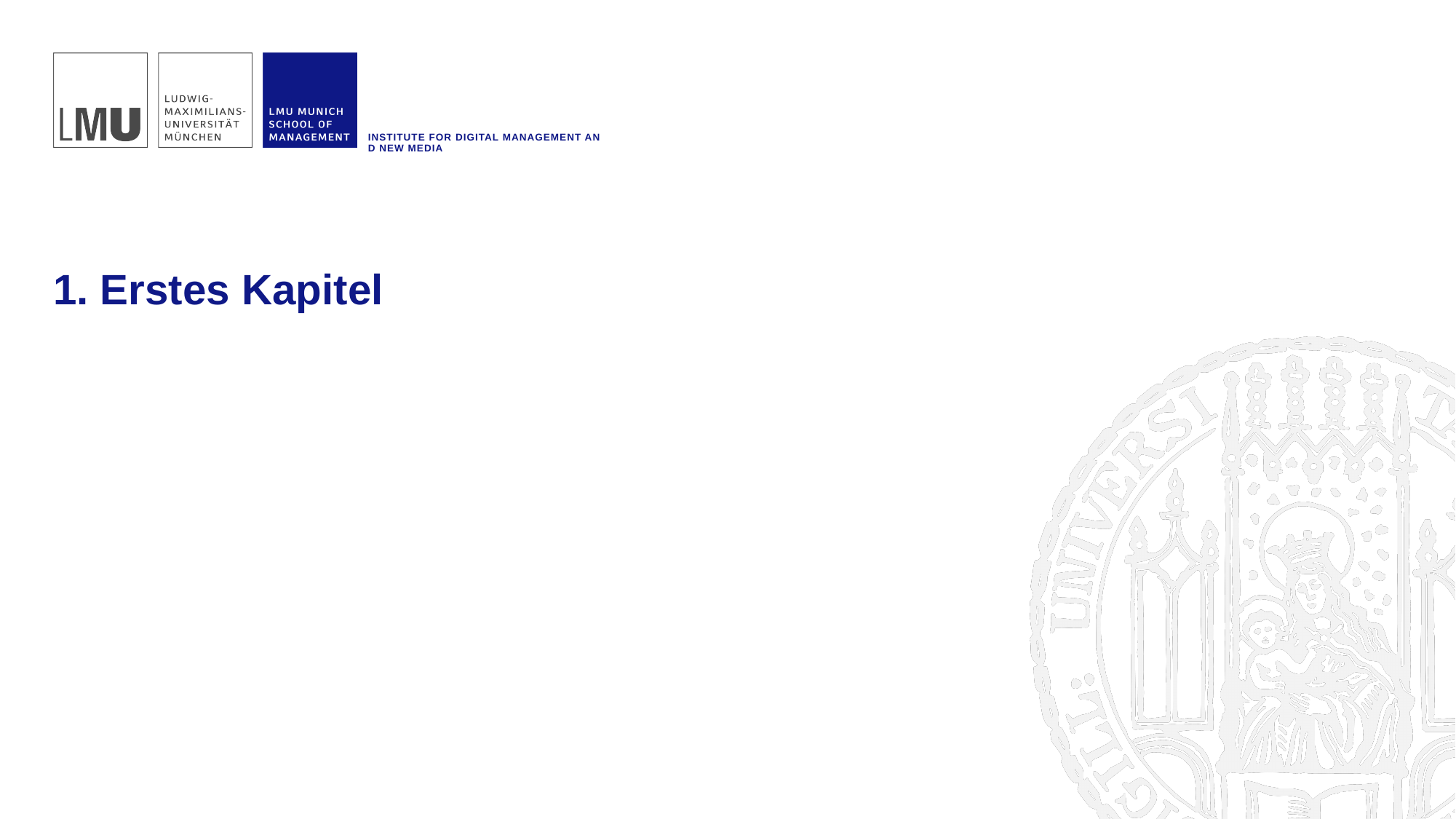

Institute for Digital Management and New Media
1. Erstes Kapitel